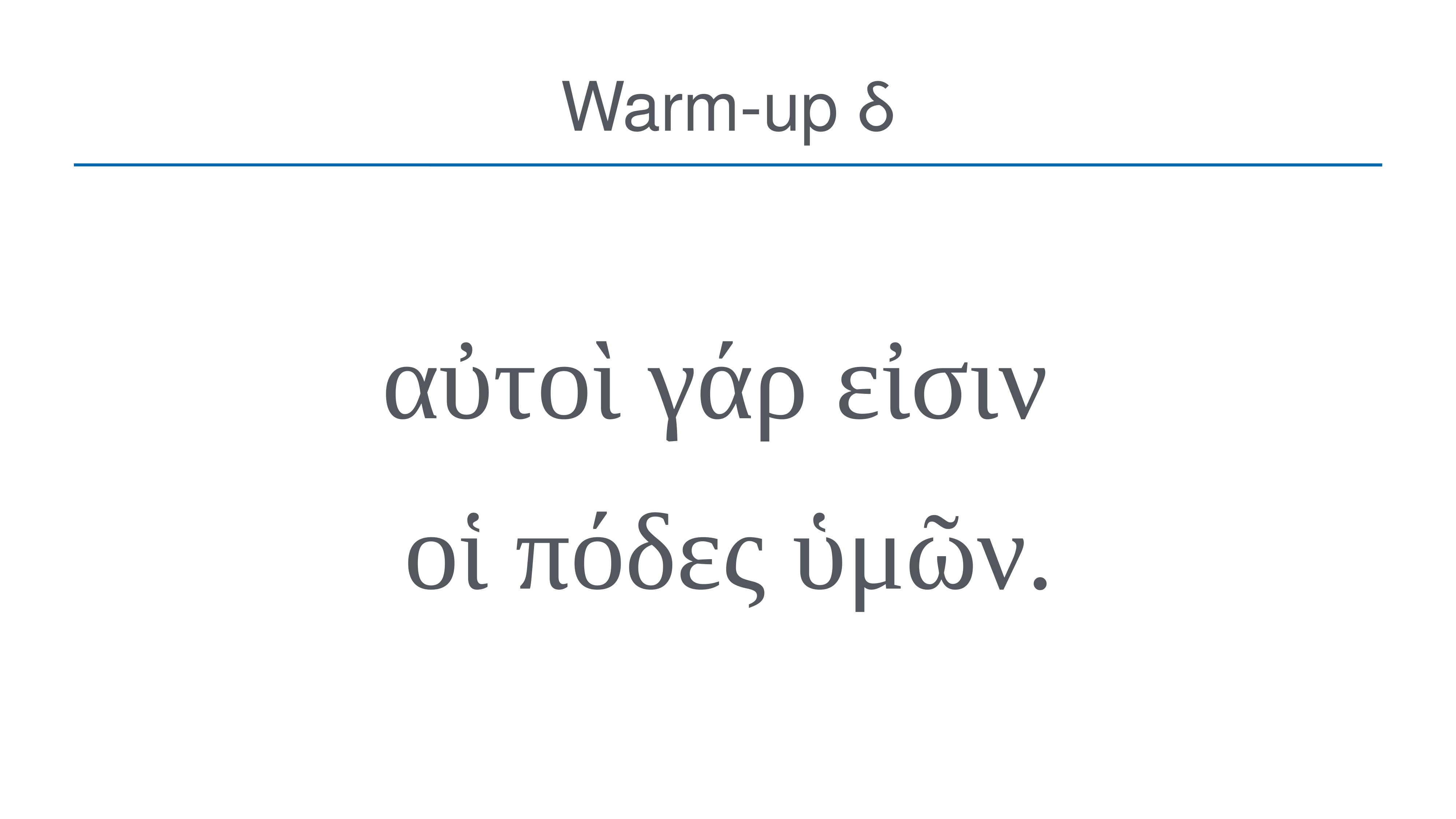

# Warm-up δ
αὐτοὶ γάρ εἰσιν
οἱ πόδες ὑμῶν.